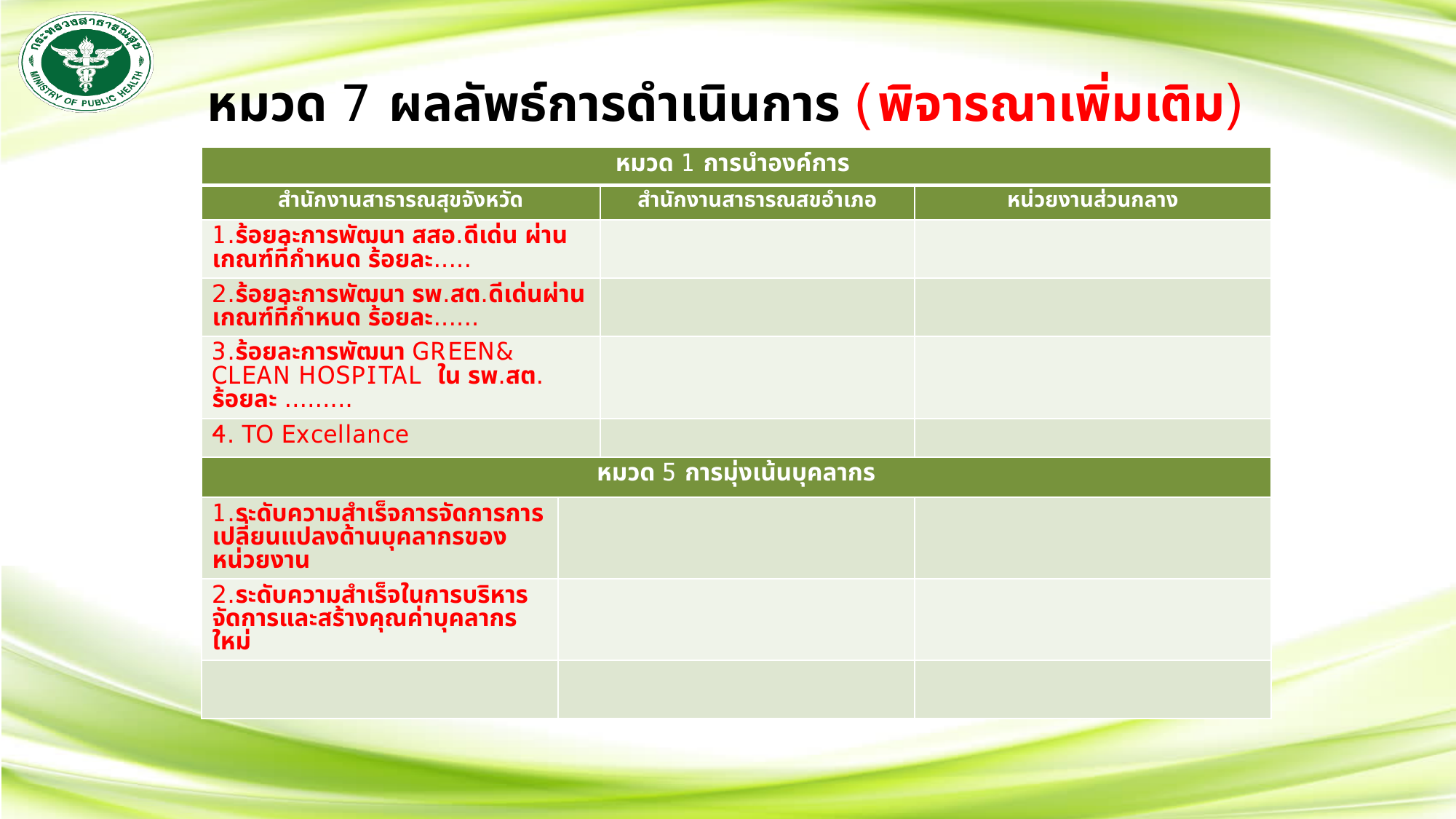

# หมวด 7 ผลลัพธ์การดำเนินการ (พิจารณาเพิ่มเติม)
| หมวด 1 การนำองค์การ |  |  |  |
| --- | --- | --- | --- |
| สำนักงานสาธารณสุขจังหวัด |  | สำนักงานสาธารณสขอำเภอ | หน่วยงานส่วนกลาง |
| 1.ร้อยละการพัฒนา สสอ.ดีเด่น ผ่านเกณฑ์ที่กำหนด ร้อยละ..... |  |  |  |
| 2.ร้อยละการพัฒนา รพ.สต.ดีเด่นผ่านเกณฑ์ที่กำหนด ร้อยละ...... |  |  |  |
| 3.ร้อยละการพัฒนา GREEN& CLEAN HOSPITAL ใน รพ.สต. ร้อยละ ......... |  |  |  |
| 4. TO Excellance |  |  |  |
| หมวด 5 การมุ่งเน้นบุคลากร |  |  |  |
| 1.ระดับความสำเร็จการจัดการการเปลี่ยนแปลงด้านบุคลากรของหน่วยงาน |  |  |  |
| 2.ระดับความสำเร็จในการบริหารจัดการและสร้างคุณค่าบุคลากรใหม่ |  |  |  |
|  |  |  |  |